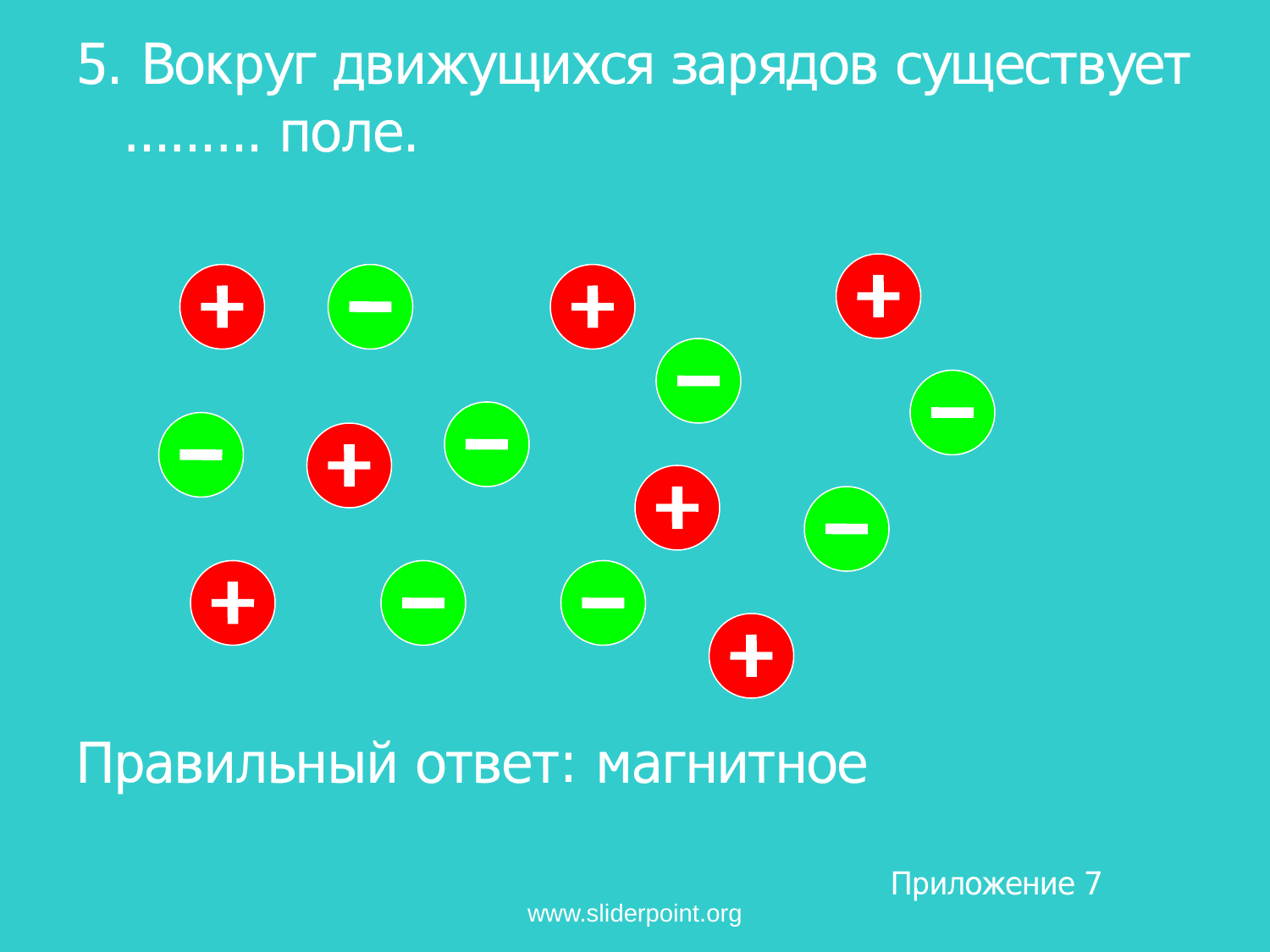

5. Вокруг движущихся зарядов существует ……… поле.

Правильный ответ: магнитное

Приложение 7

www.sliderpoint.org